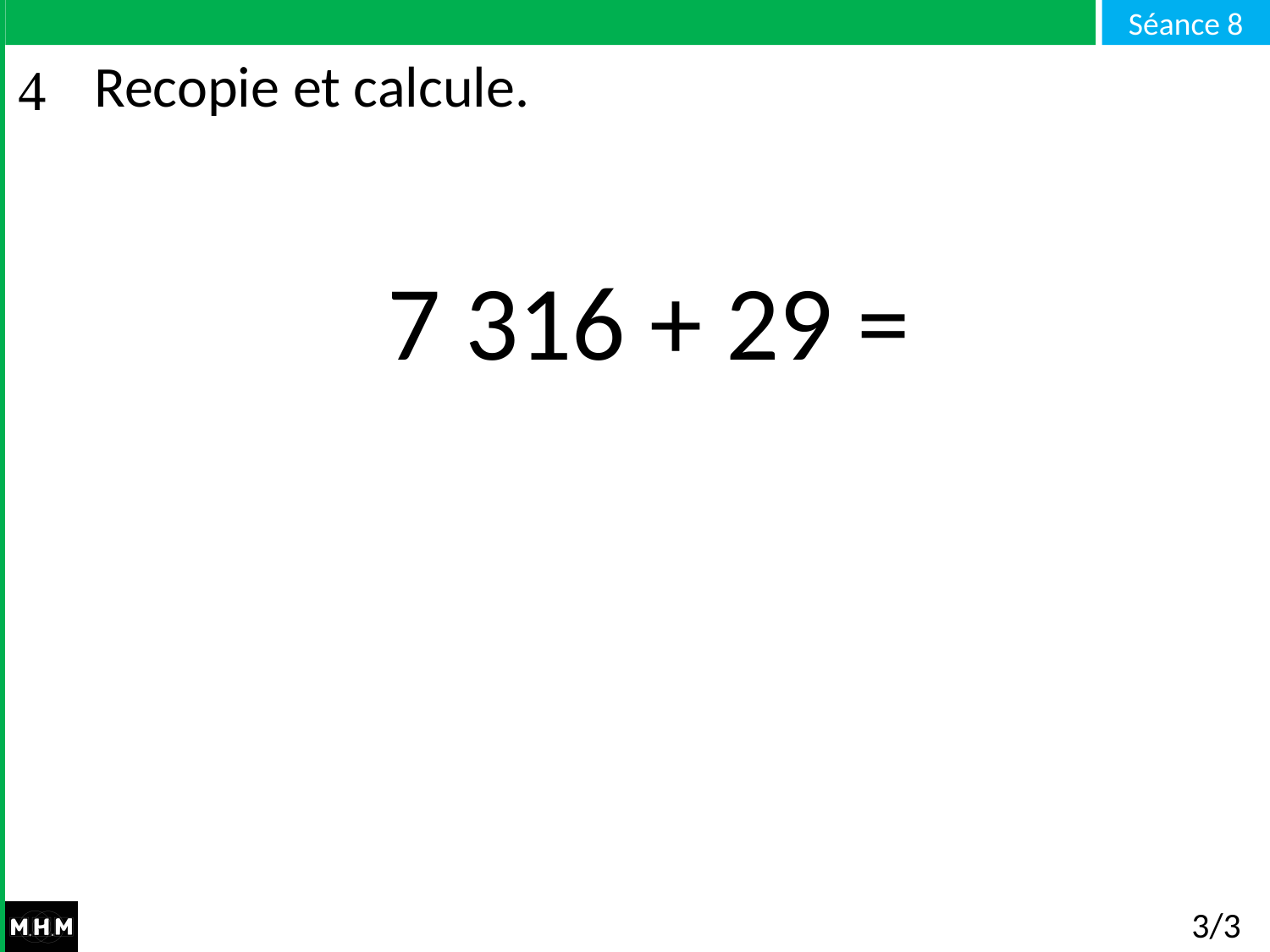

# Recopie et calcule.
7 316 + 29 =
3/3